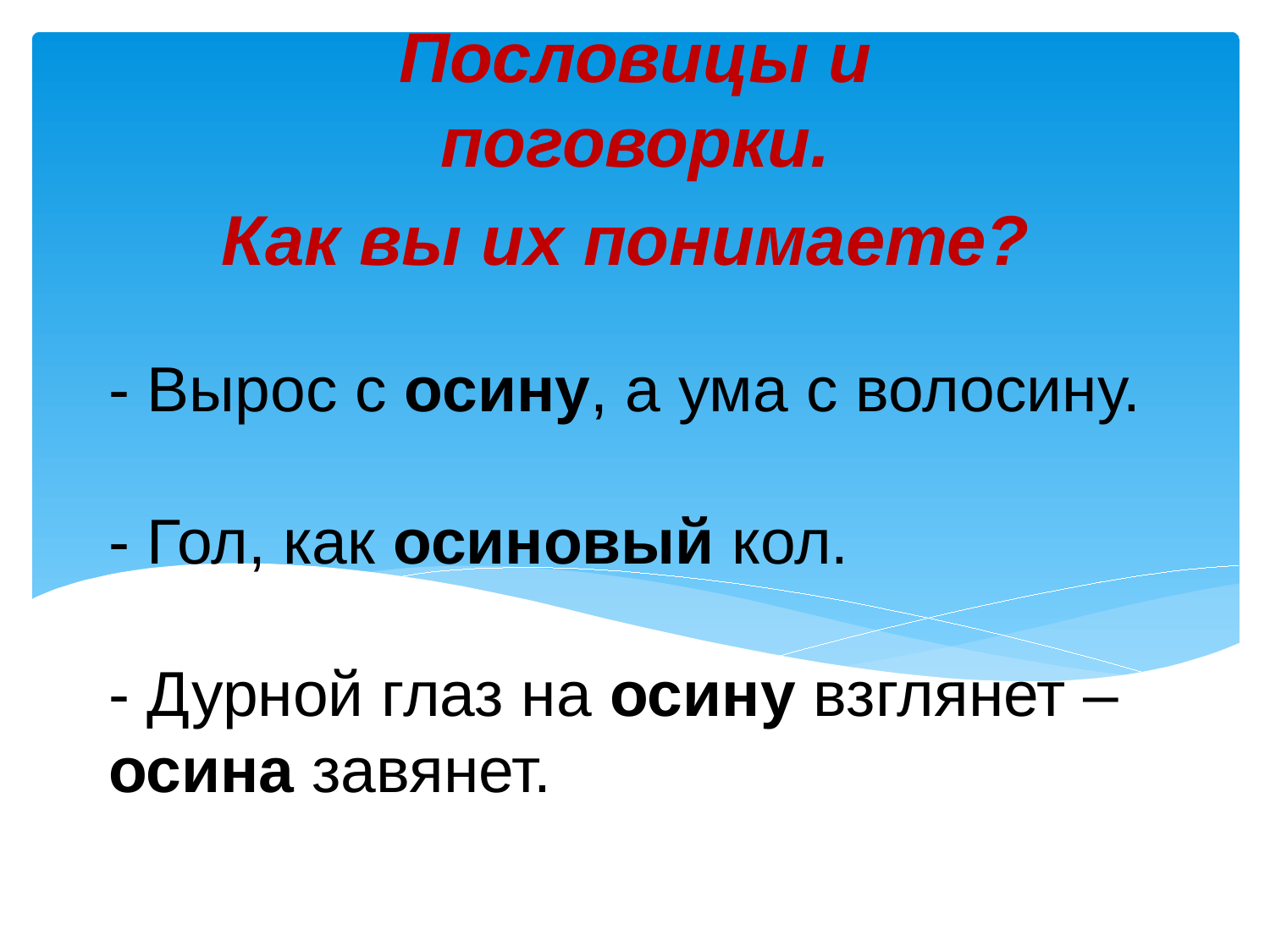

Пословицы и поговорки.
Как вы их понимаете?
# - Вырос с осину, а ума с волосину. - Гол, как осиновый кол. - Дурной глаз на осину взглянет – осина завянет.